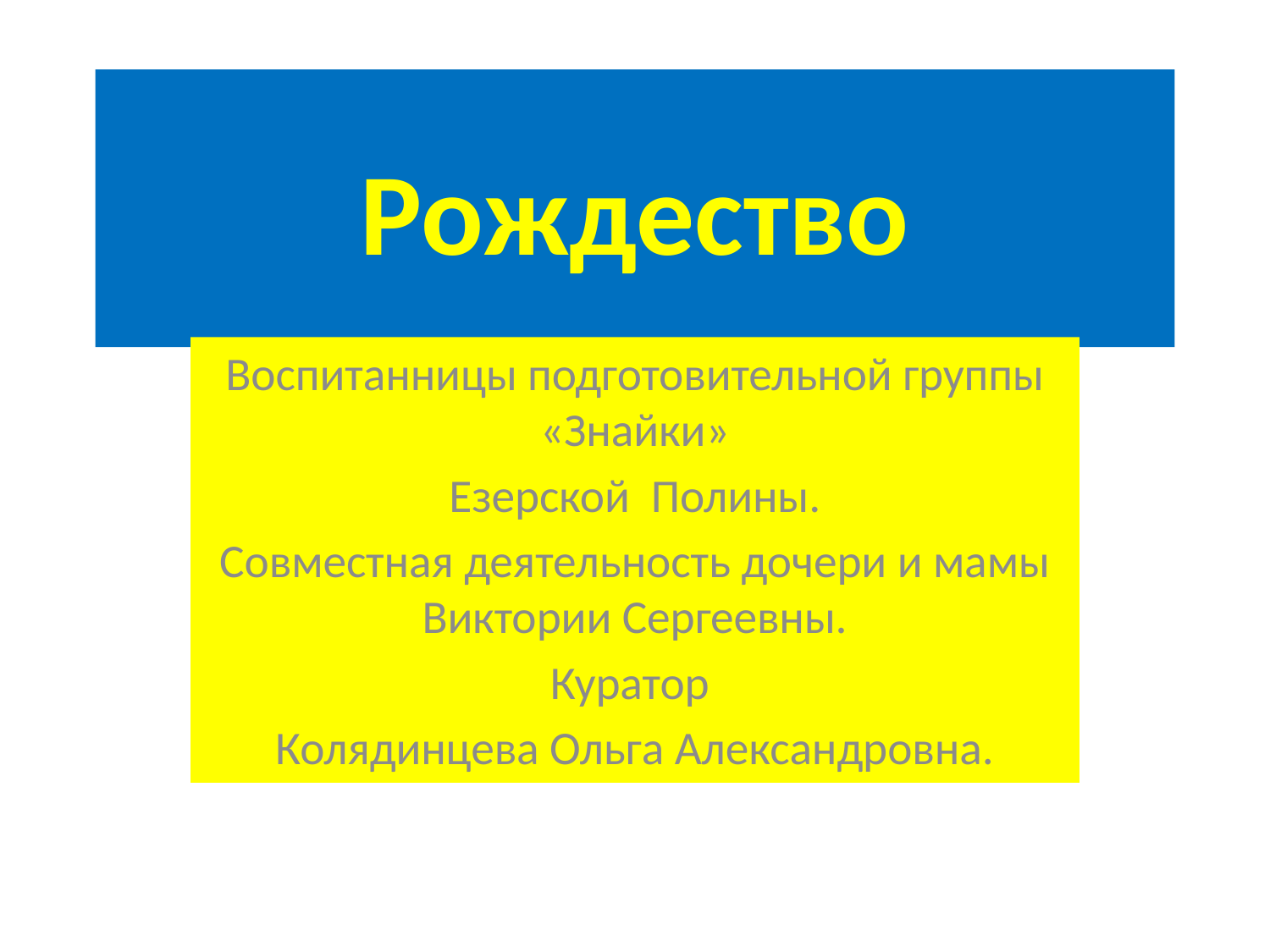

# Рождество
Воспитанницы подготовительной группы «Знайки»
Езерской  Полины.
Совместная деятельность дочери и мамы Виктории Сергеевны.
Куратор
Колядинцева Ольга Александровна.